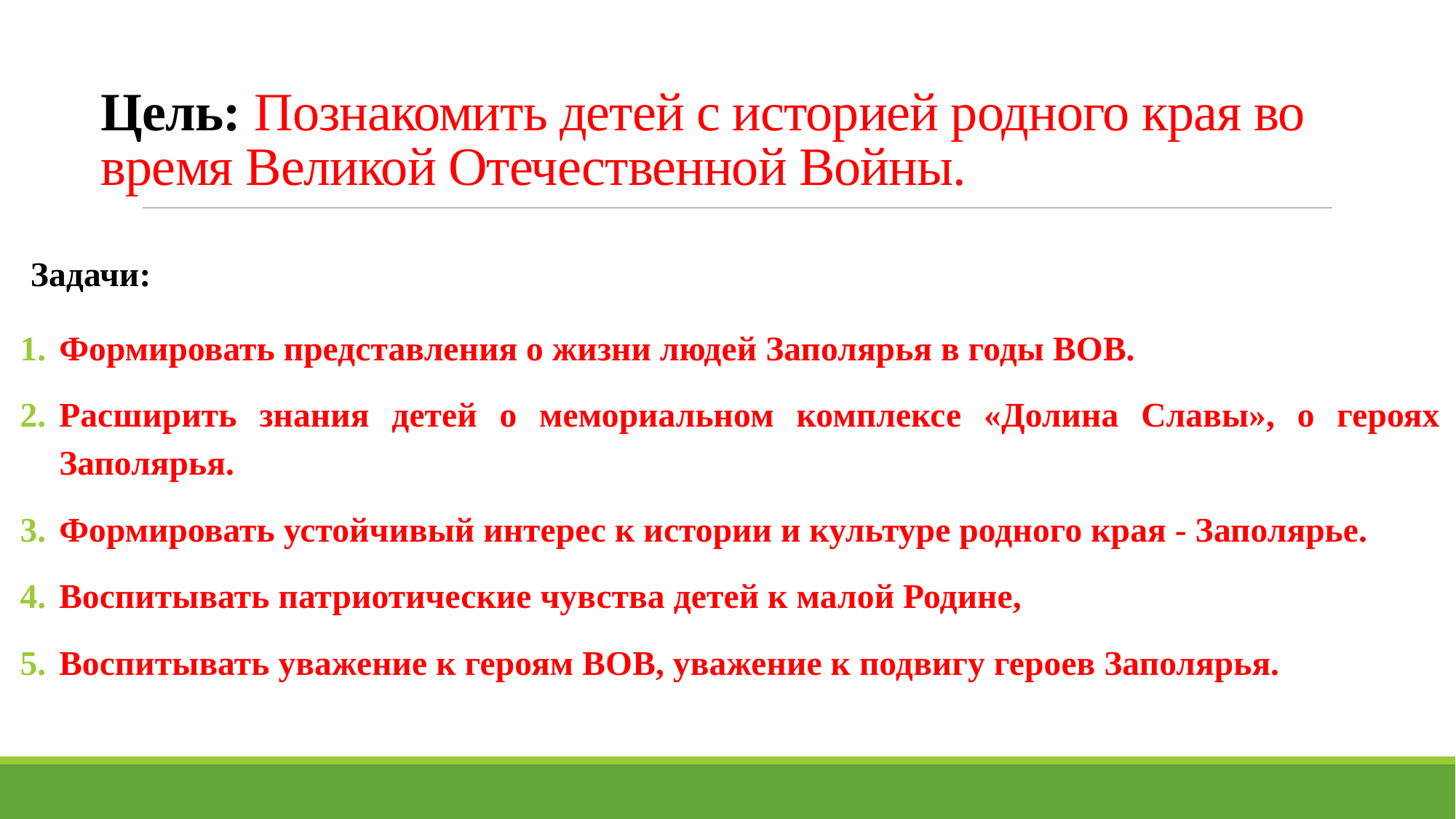

# Цель: Познакомить детей с историей родного края во время Великой Отечественной Войны.
Задачи:
Формировать представления о жизни людей Заполярья в годы ВОВ.
Расширить знания детей о мемориальном комплексе «Долина Славы», о героях Заполярья.
Формировать устойчивый интерес к истории и культуре родного края - Заполярье.
Воспитывать патриотические чувства детей к малой Родине,
Воспитывать уважение к героям ВОВ, уважение к подвигу героев Заполярья.